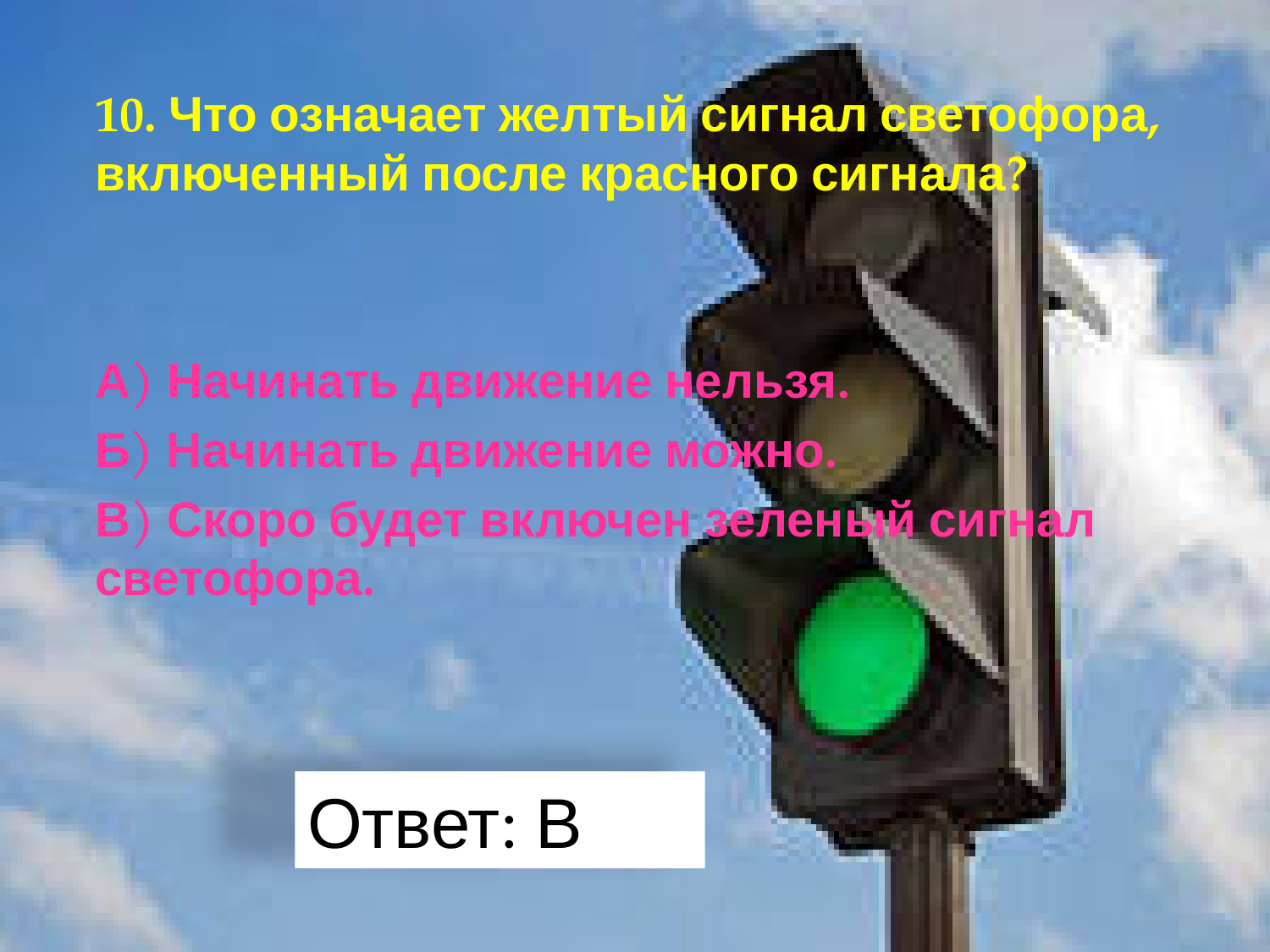

10. Что означает желтый сигнал светофора, включенный после красного сигнала?

А) Начинать движение нельзя.
Б) Начинать движение можно.
В) Скоро будет включен зеленый сигнал светофора.
Ответ: В